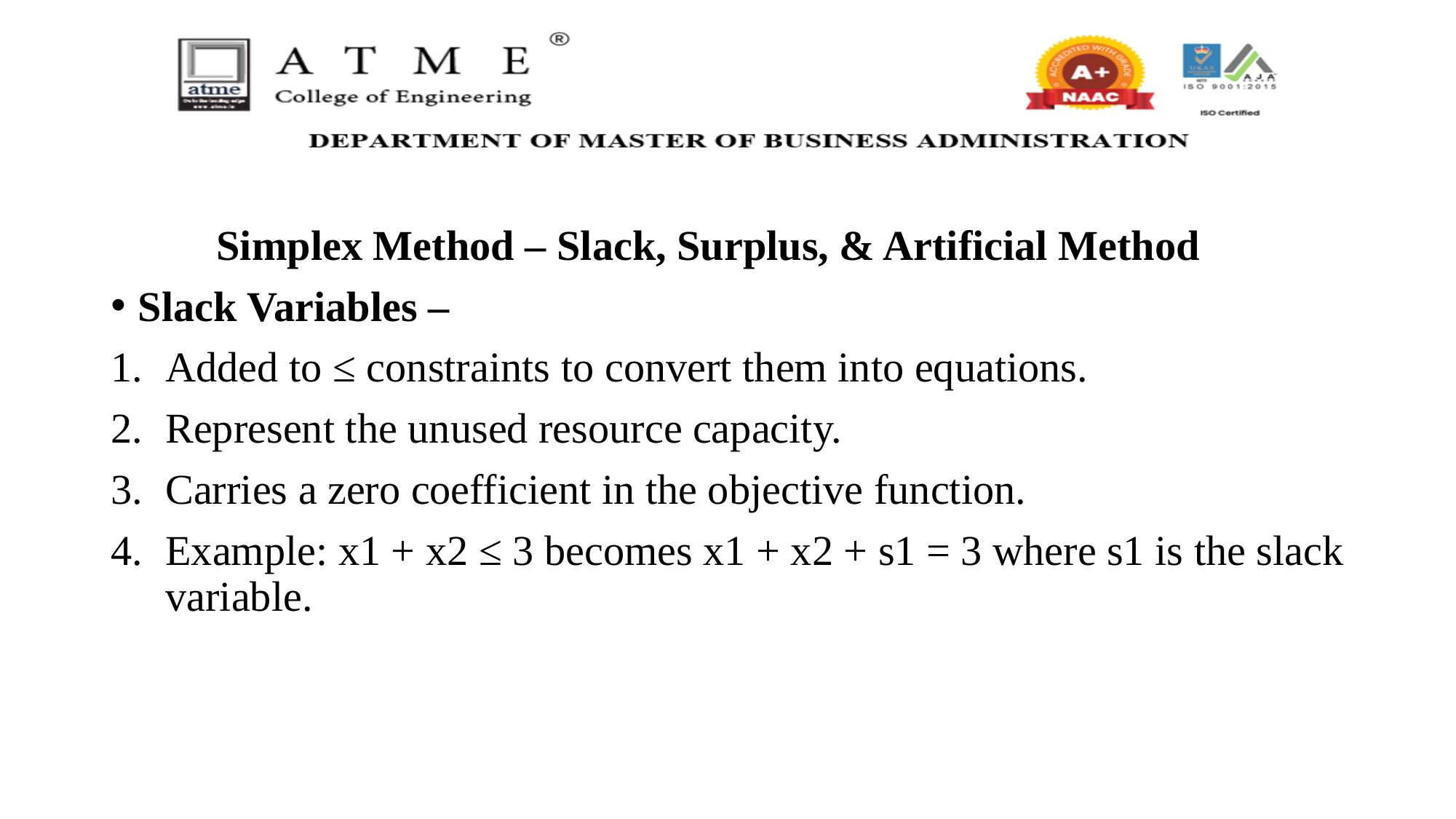

Simplex Method – Slack, Surplus, & Artificial Method
Slack Variables –
Added to ≤ constraints to convert them into equations.
Represent the unused resource capacity.
Carries a zero coefficient in the objective function.
Example: x1 + x2 ≤ 3 becomes x1 + x2 + s1 = 3 where s1 is the slack variable.